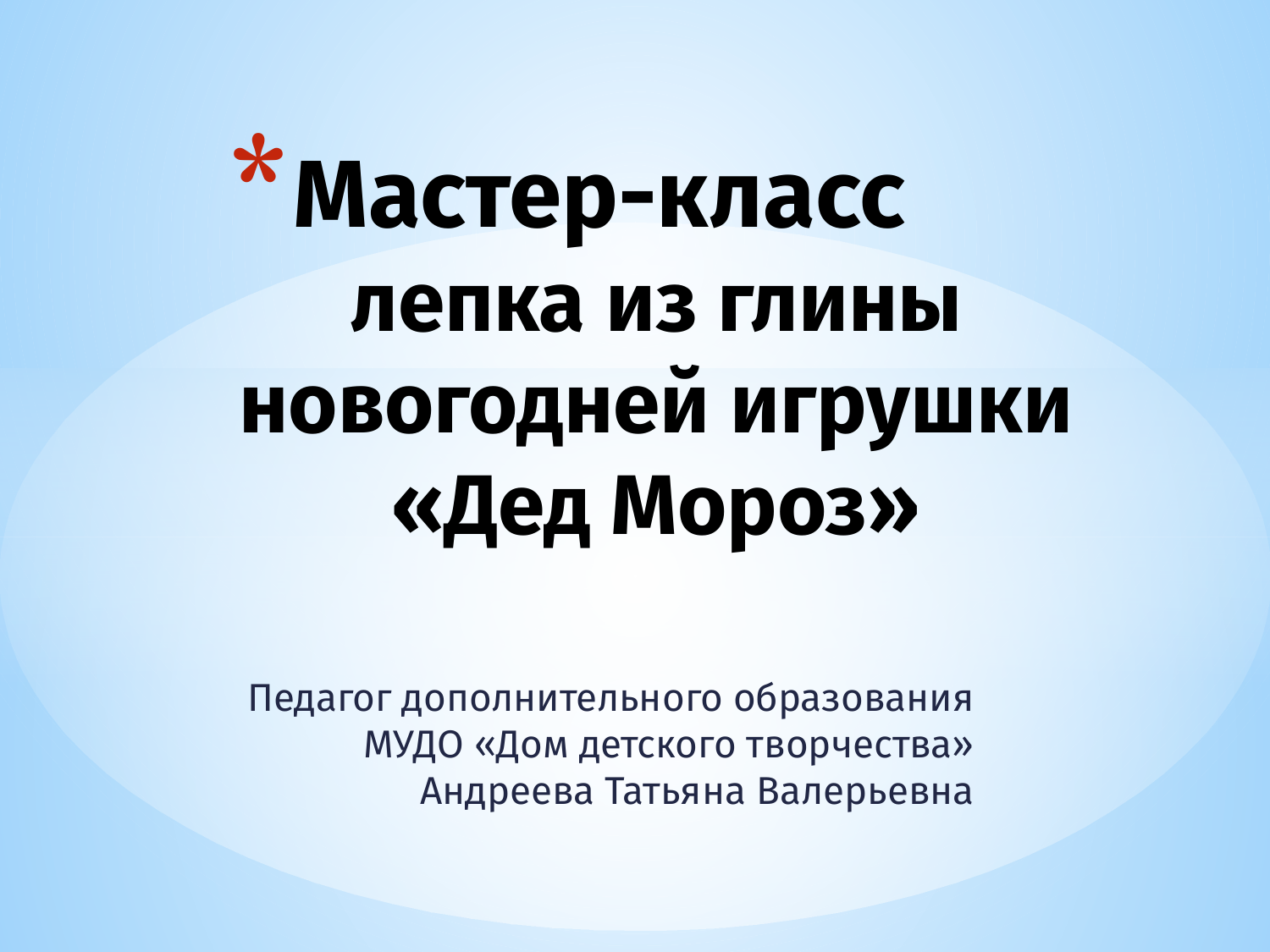

# Мастер-класс      лепка из глины новогодней игрушки «Дед Мороз»
Педагог дополнительного образования МУДО «Дом детского творчества» Андреева Татьяна Валерьевна